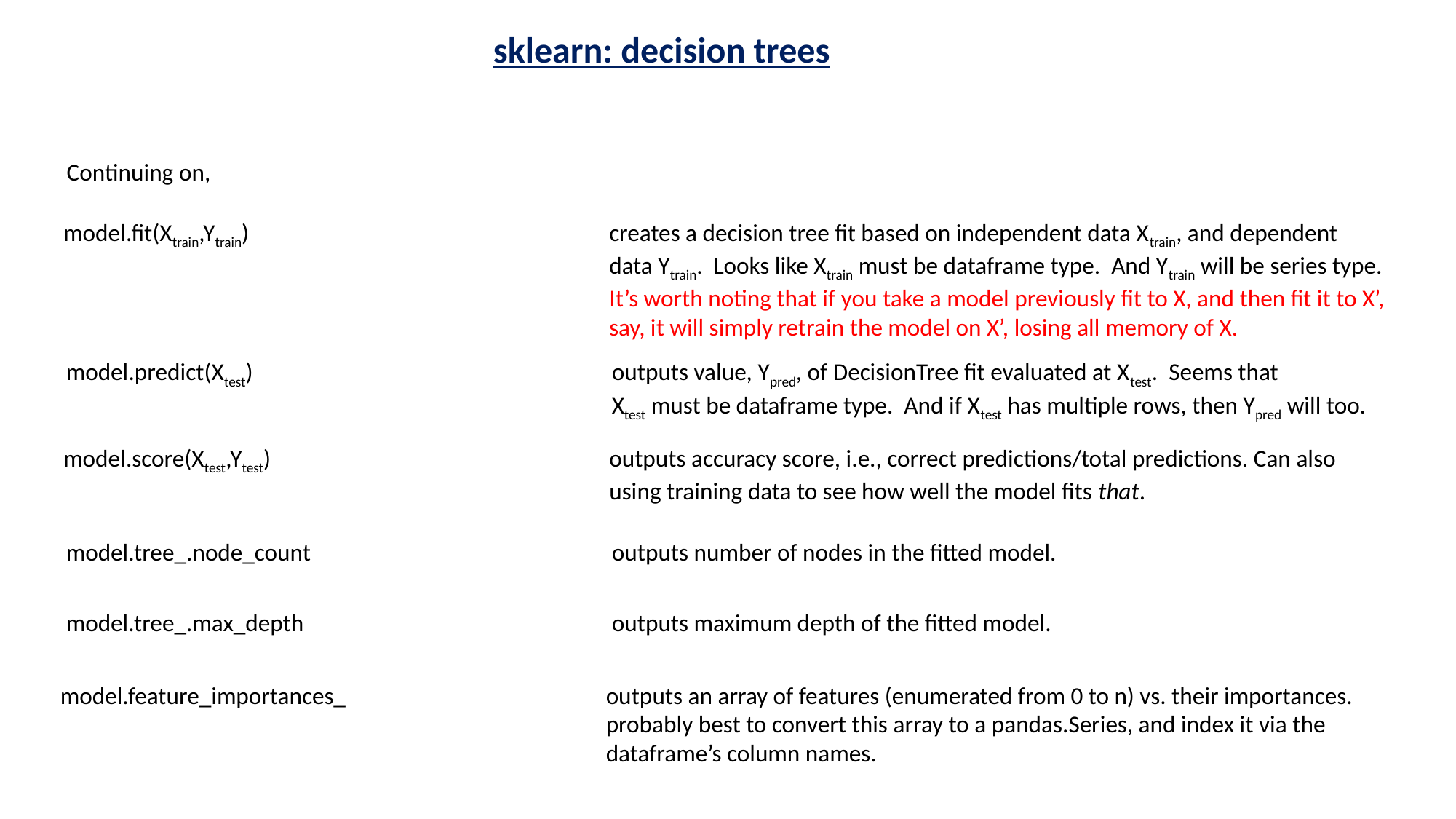

sklearn: decision trees
Continuing on,
model.fit(Xtrain,Ytrain)				creates a decision tree fit based on independent data Xtrain, and dependent
					data Ytrain.  Looks like Xtrain must be dataframe type.  And Ytrain will be series type.
					It’s worth noting that if you take a model previously fit to X, and then fit it to X’,
					say, it will simply retrain the model on X’, losing all memory of X.
model.predict(Xtest)				outputs value, Ypred, of DecisionTree fit evaluated at Xtest.  Seems that
					Xtest must be dataframe type.  And if Xtest has multiple rows, then Ypred will too.
model.score(Xtest,Ytest)				outputs accuracy score, i.e., correct predictions/total predictions. Can also
					using training data to see how well the model fits that.
model.tree_.node_count			outputs number of nodes in the fitted model.
model.tree_.max_depth			outputs maximum depth of the fitted model.
model.feature_importances_			outputs an array of features (enumerated from 0 to n) vs. their importances.
					probably best to convert this array to a pandas.Series, and index it via the
					dataframe’s column names.